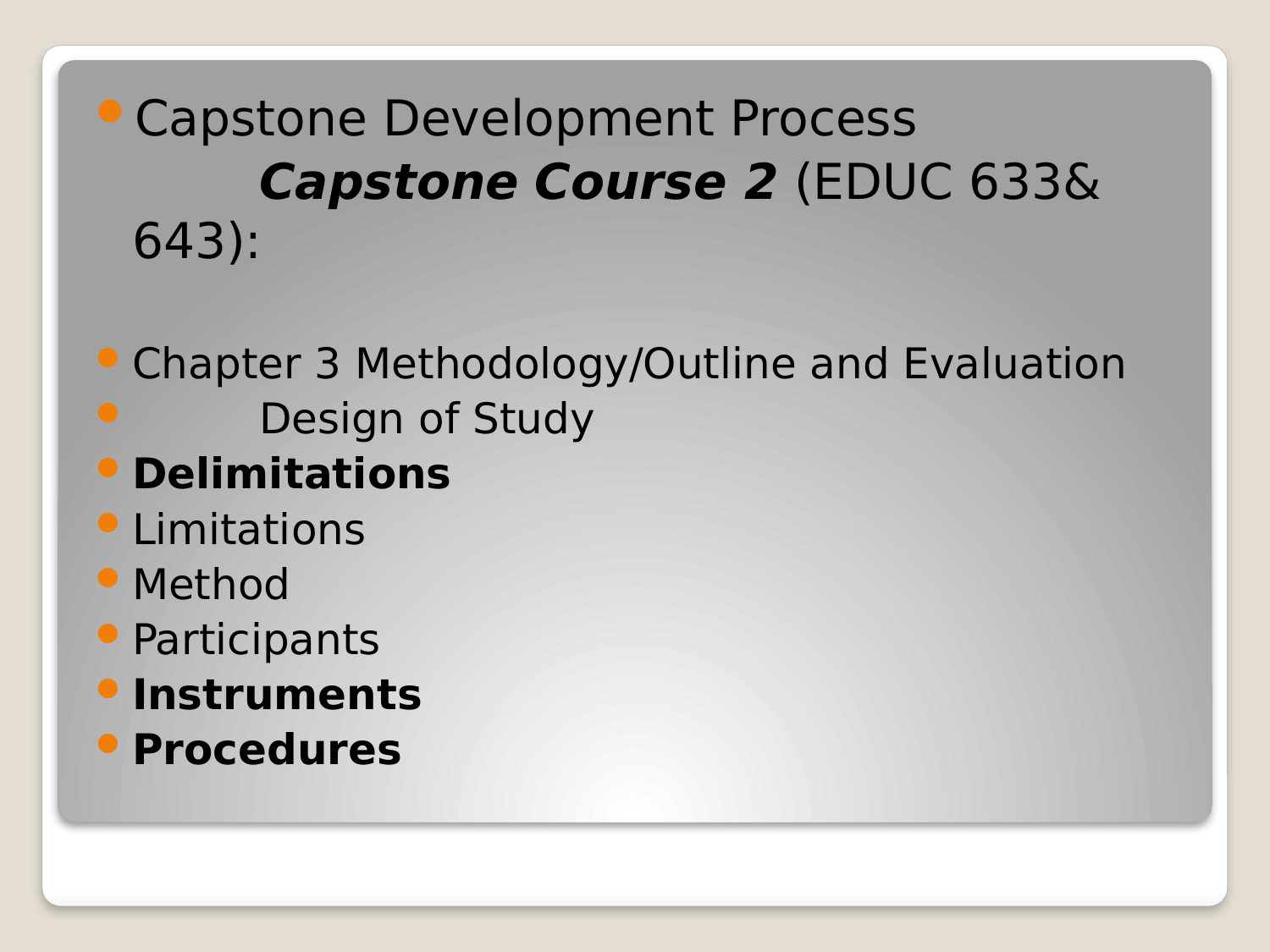

Capstone Development Process
		Capstone Course 2 (EDUC 633& 643):

Chapter 3 Methodology/Outline and Evaluation
	Design of Study
Delimitations
Limitations
Method
Participants
Instruments
Procedures

#